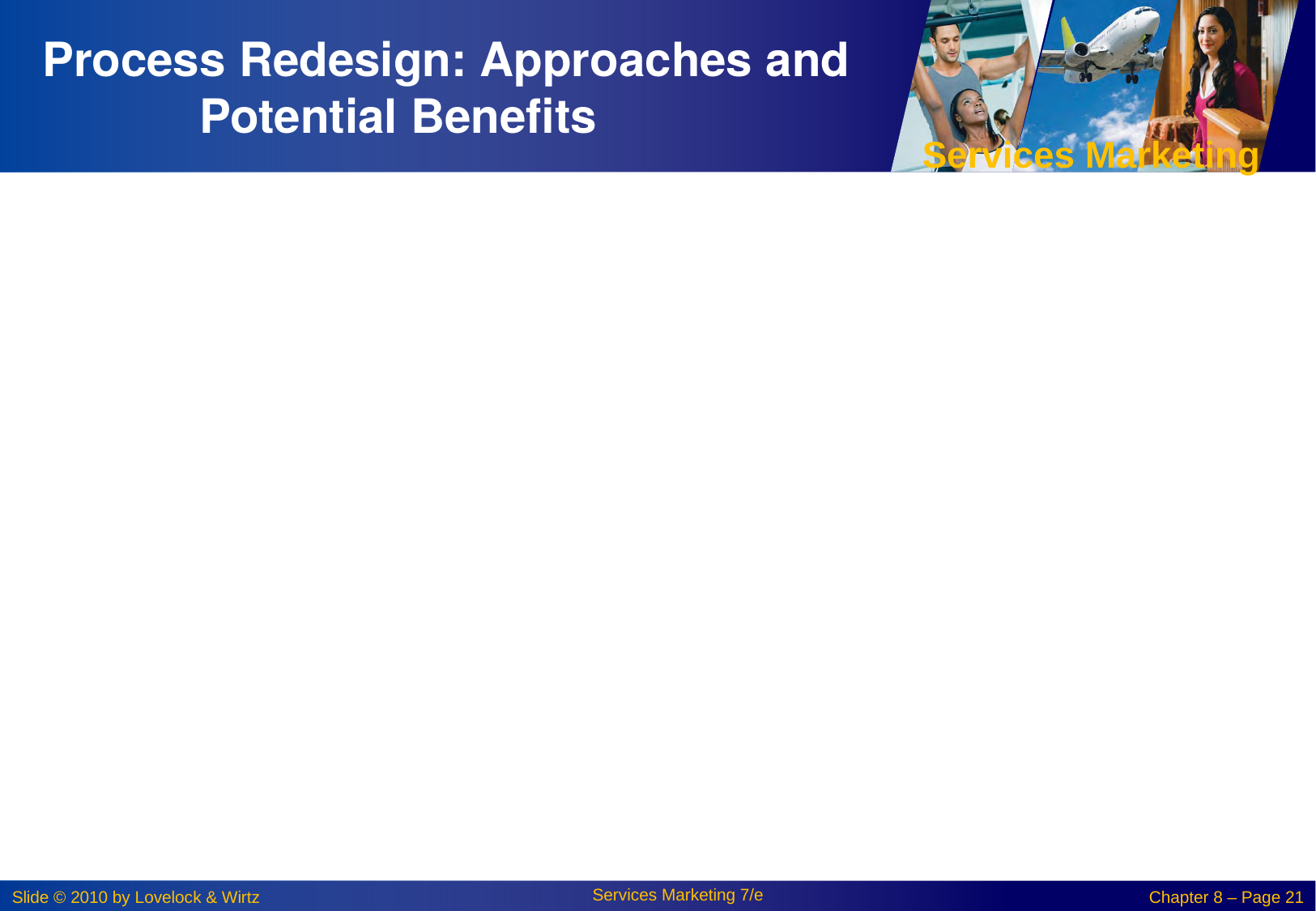

# Process Redesign: Approaches and              Potential Benefits